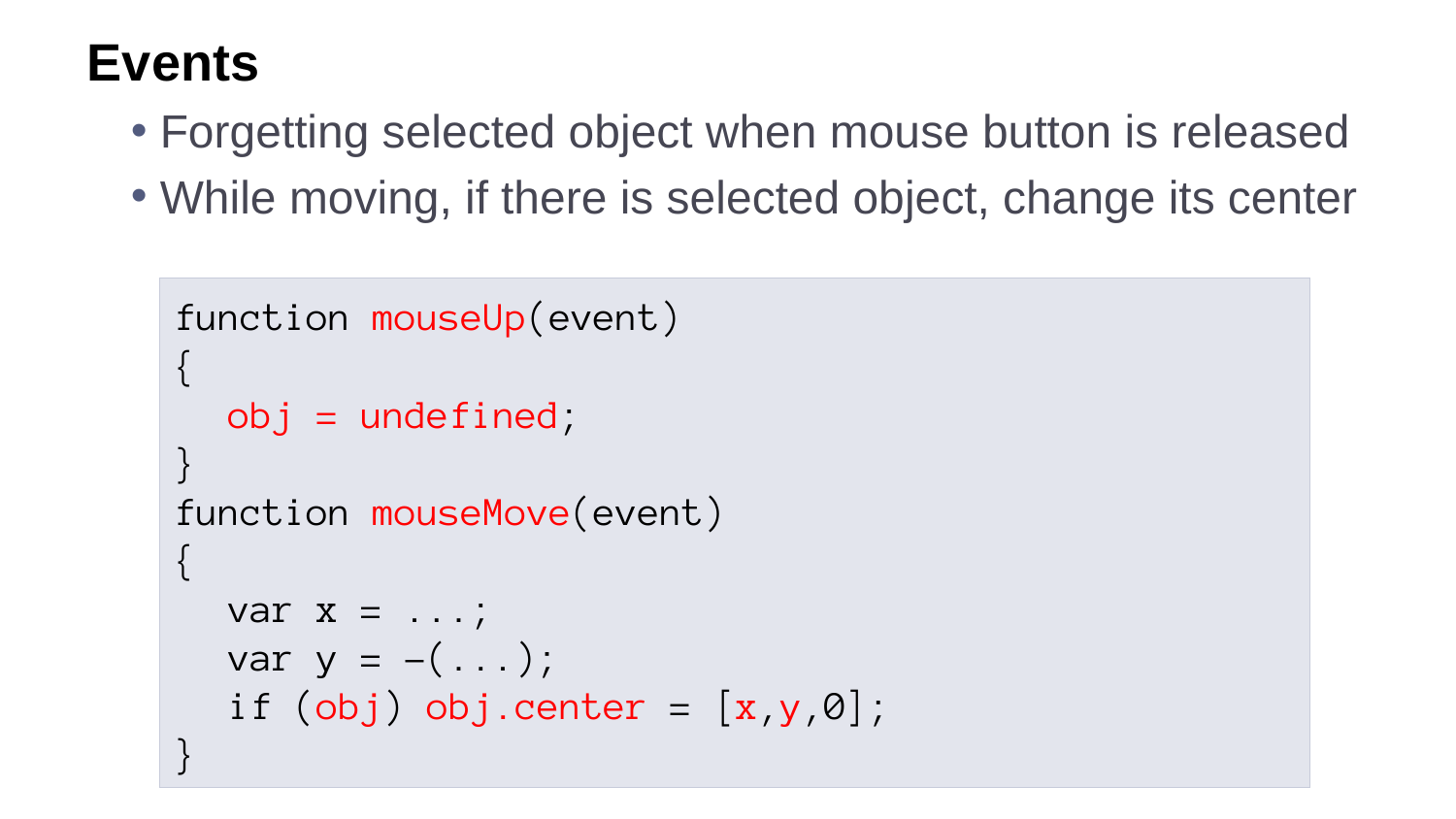

Events
Forgetting selected object when mouse button is released
While moving, if there is selected object, change its center
function mouseUp(event)
{
	obj = undefined;
}
function mouseMove(event)
{
	var x = ...;
	var y = -(...);
	if (obj) obj.center = [x,y,0];
}